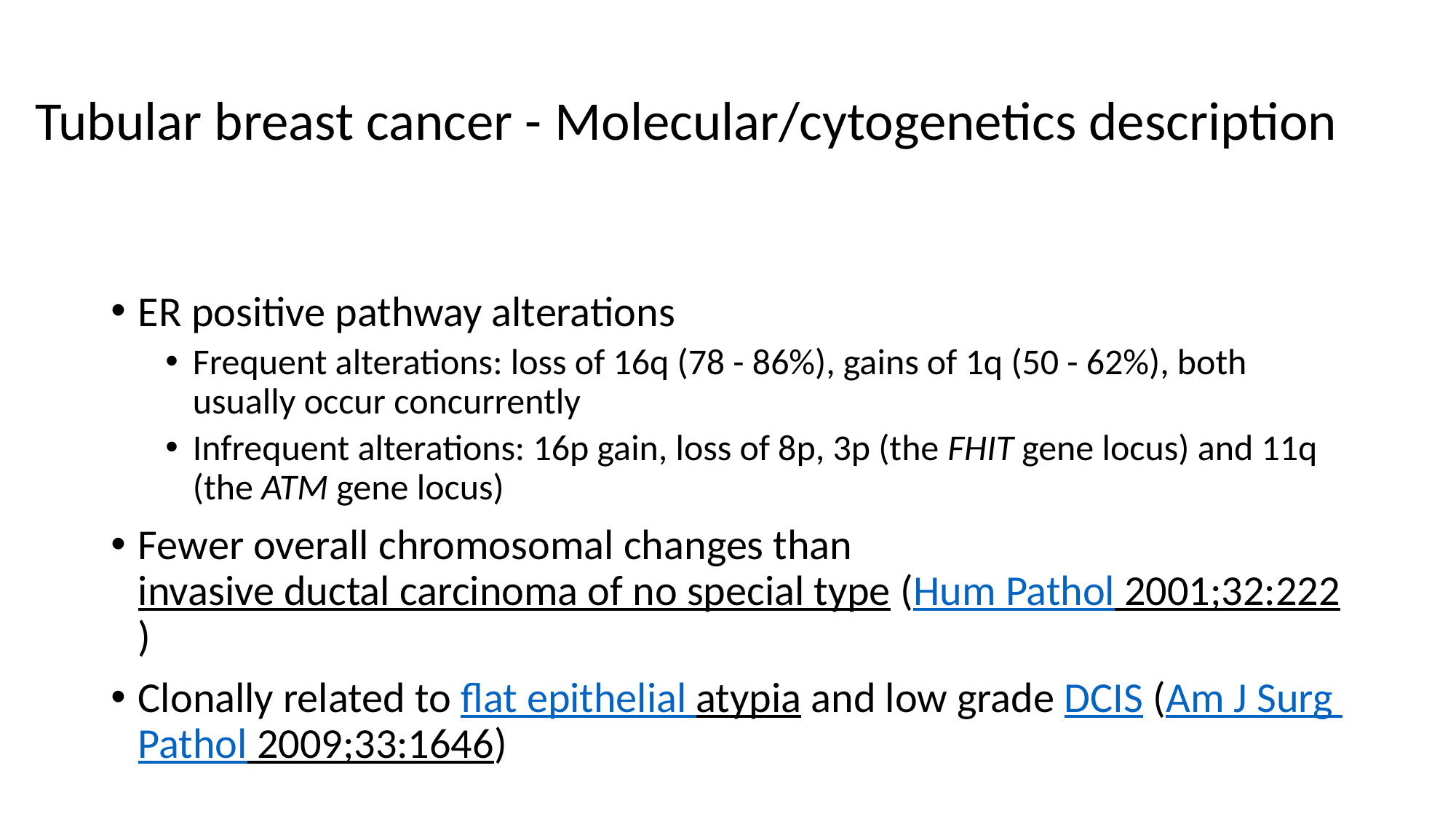

# Tubular breast cancer - Molecular/cytogenetics description

ER positive pathway alterations
Frequent alterations: loss of 16q (78 - 86%), gains of 1q (50 - 62%), both usually occur concurrently
Infrequent alterations: 16p gain, loss of 8p, 3p (the FHIT gene locus) and 11q (the ATM gene locus)
Fewer overall chromosomal changes than invasive ductal carcinoma of no special type (Hum Pathol 2001;32:222)
Clonally related to flat epithelial atypia and low grade DCIS (Am J Surg Pathol 2009;33:1646)